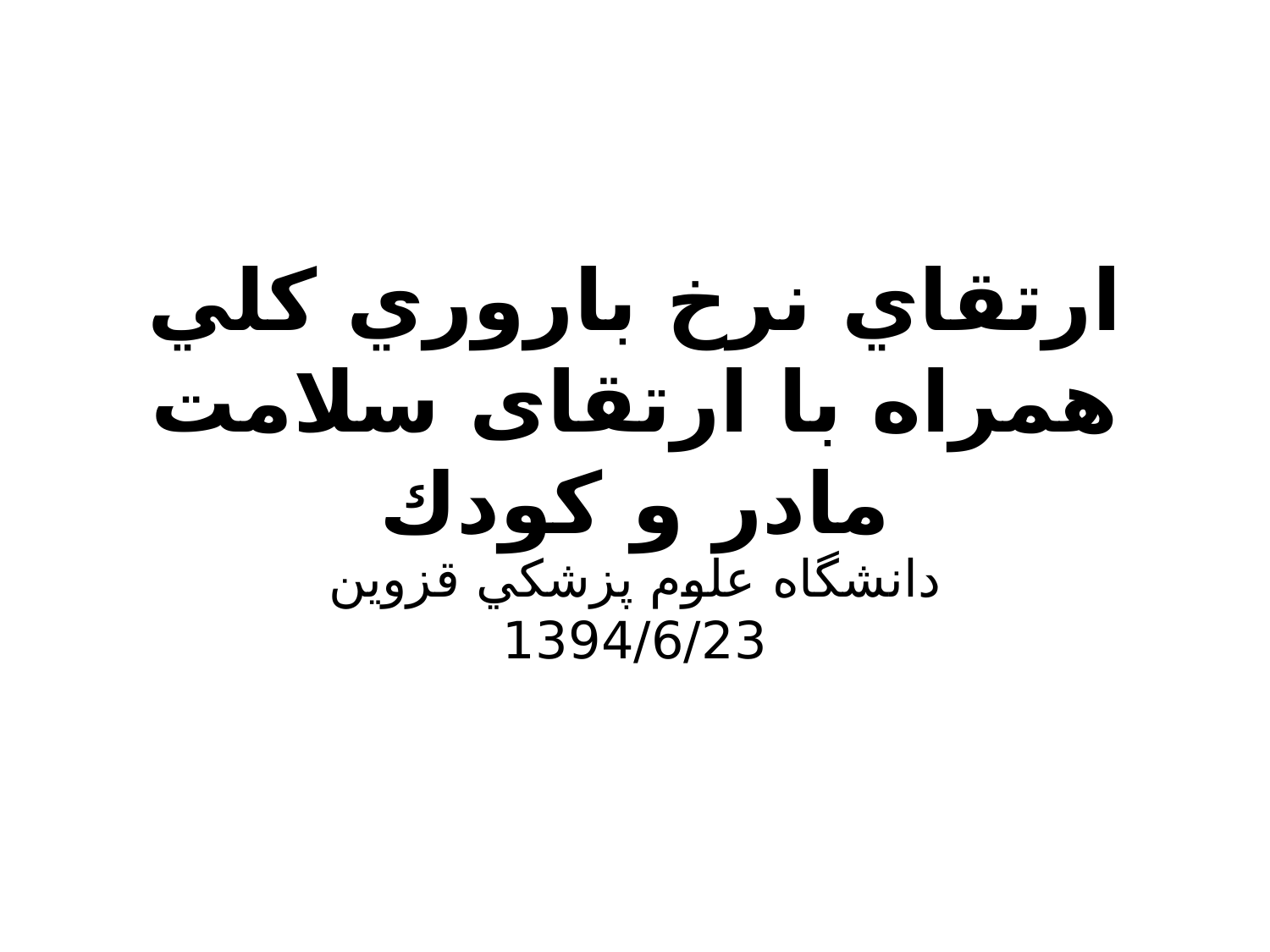

# ارتقاي نرخ باروري كلي همراه با ارتقای سلامت مادر و كودك
دانشگاه علوم پزشكي قزوین 1394/6/23